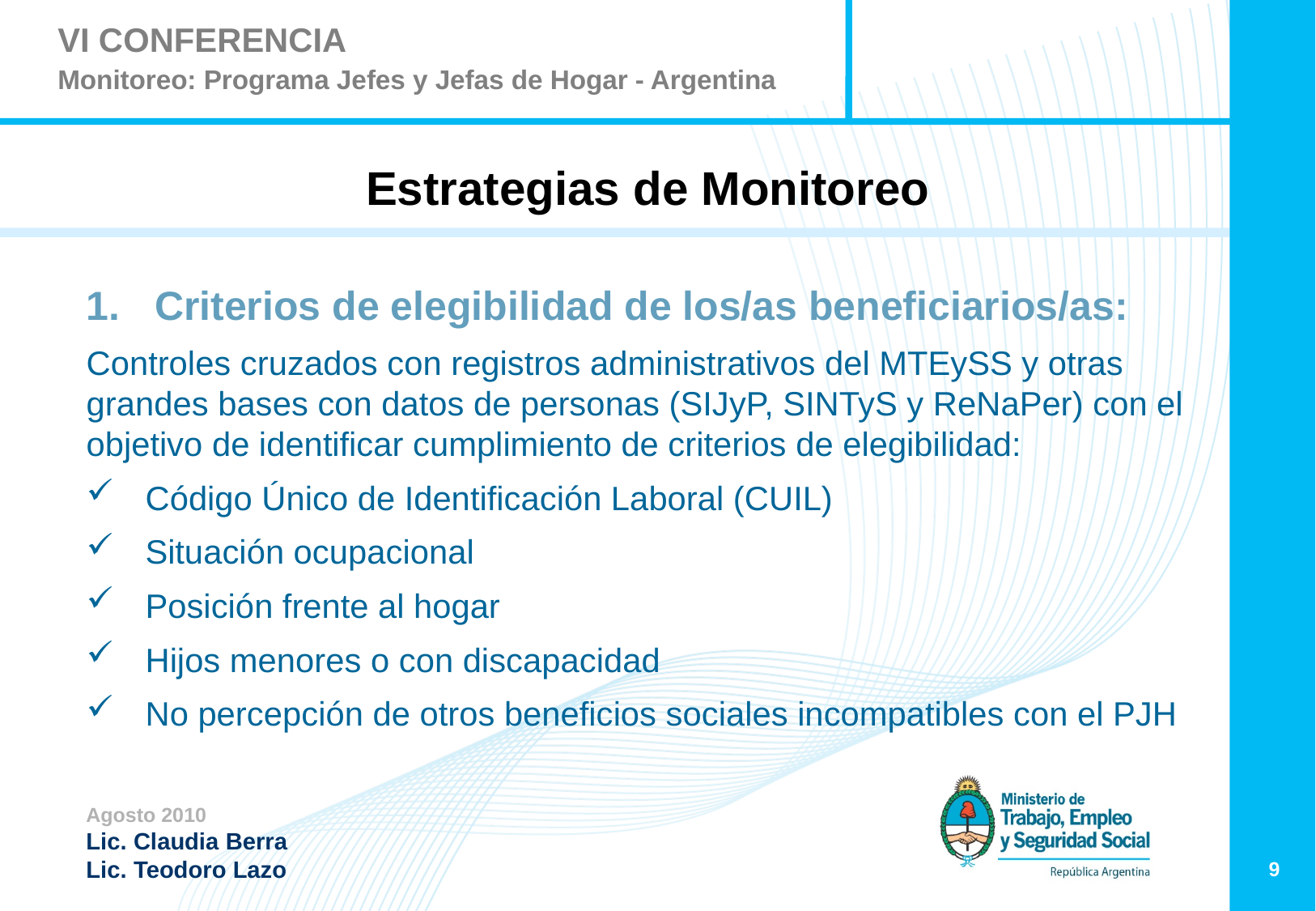

Estrategias de Monitoreo

Criterios de elegibilidad de los/as beneficiarios/as:
Controles cruzados con registros administrativos del MTEySS y otras grandes bases con datos de personas (SIJyP, SINTyS y ReNaPer) con el objetivo de identificar cumplimiento de criterios de elegibilidad:
Código Único de Identificación Laboral (CUIL)
Situación ocupacional
Posición frente al hogar
Hijos menores o con discapacidad
No percepción de otros beneficios sociales incompatibles con el PJH